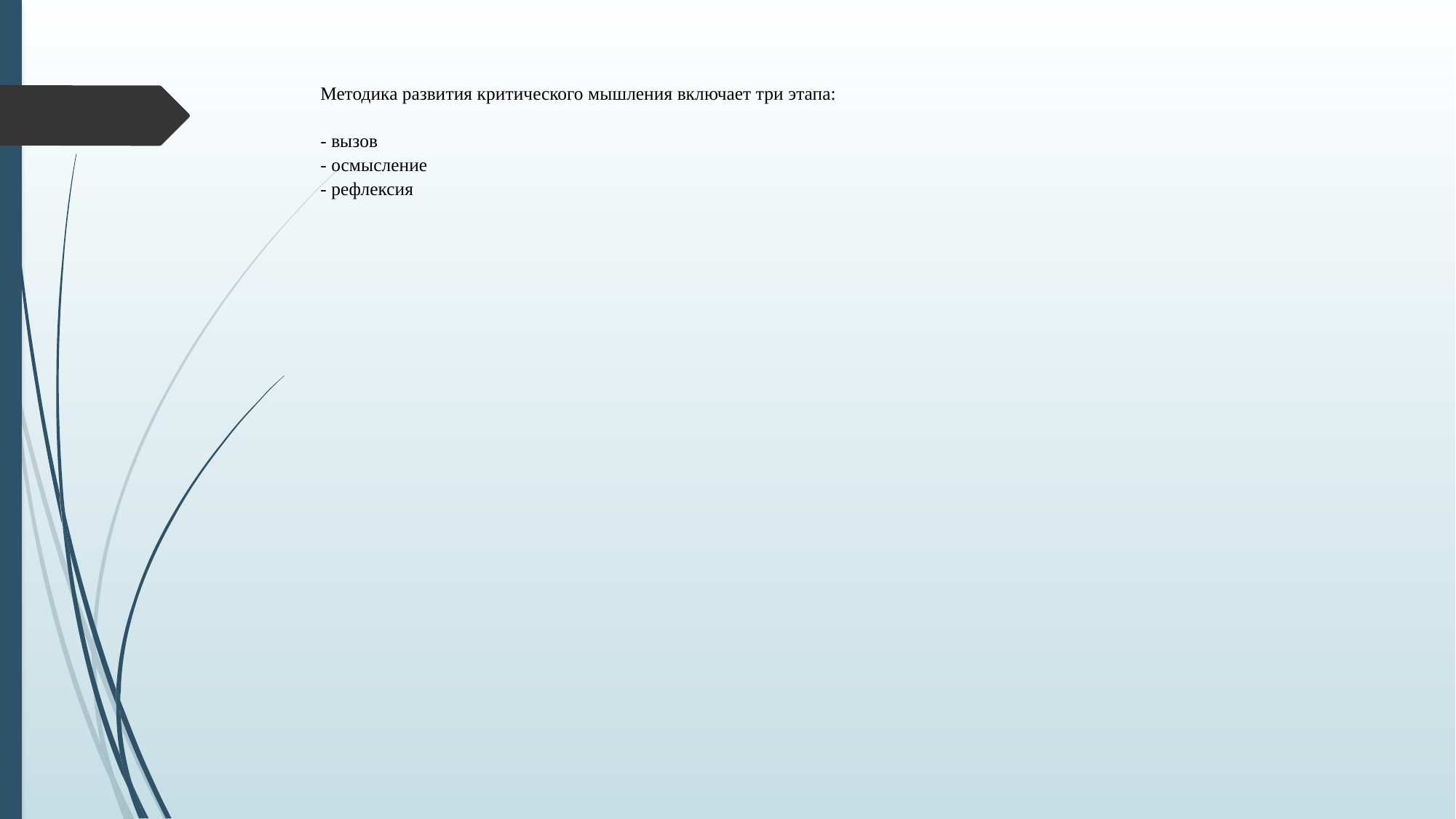

# Методика развития критического мышления включает три этапа: - вызов - осмысление - рефлексия